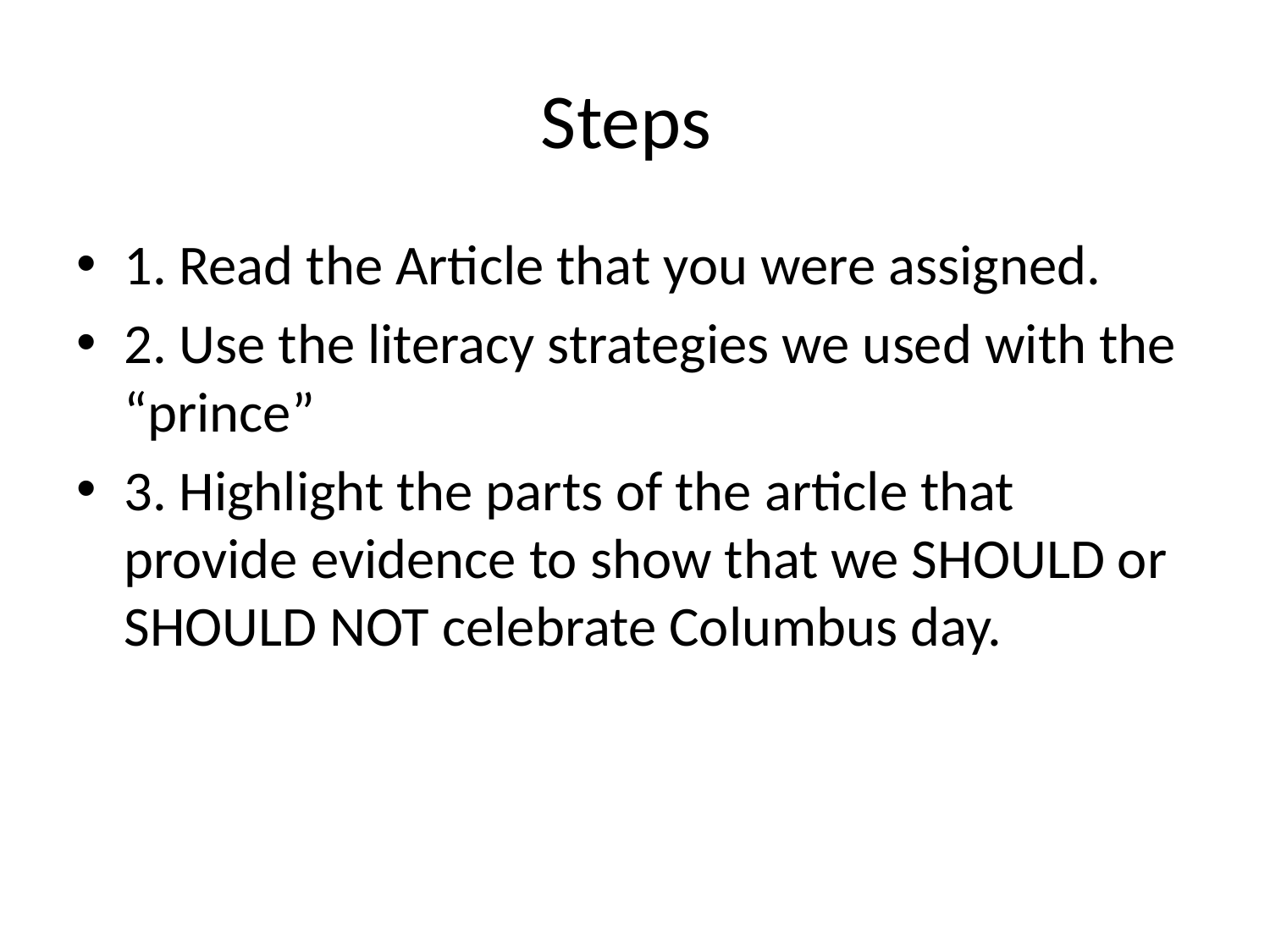

# Steps
1. Read the Article that you were assigned.
2. Use the literacy strategies we used with the “prince”
3. Highlight the parts of the article that provide evidence to show that we SHOULD or SHOULD NOT celebrate Columbus day.